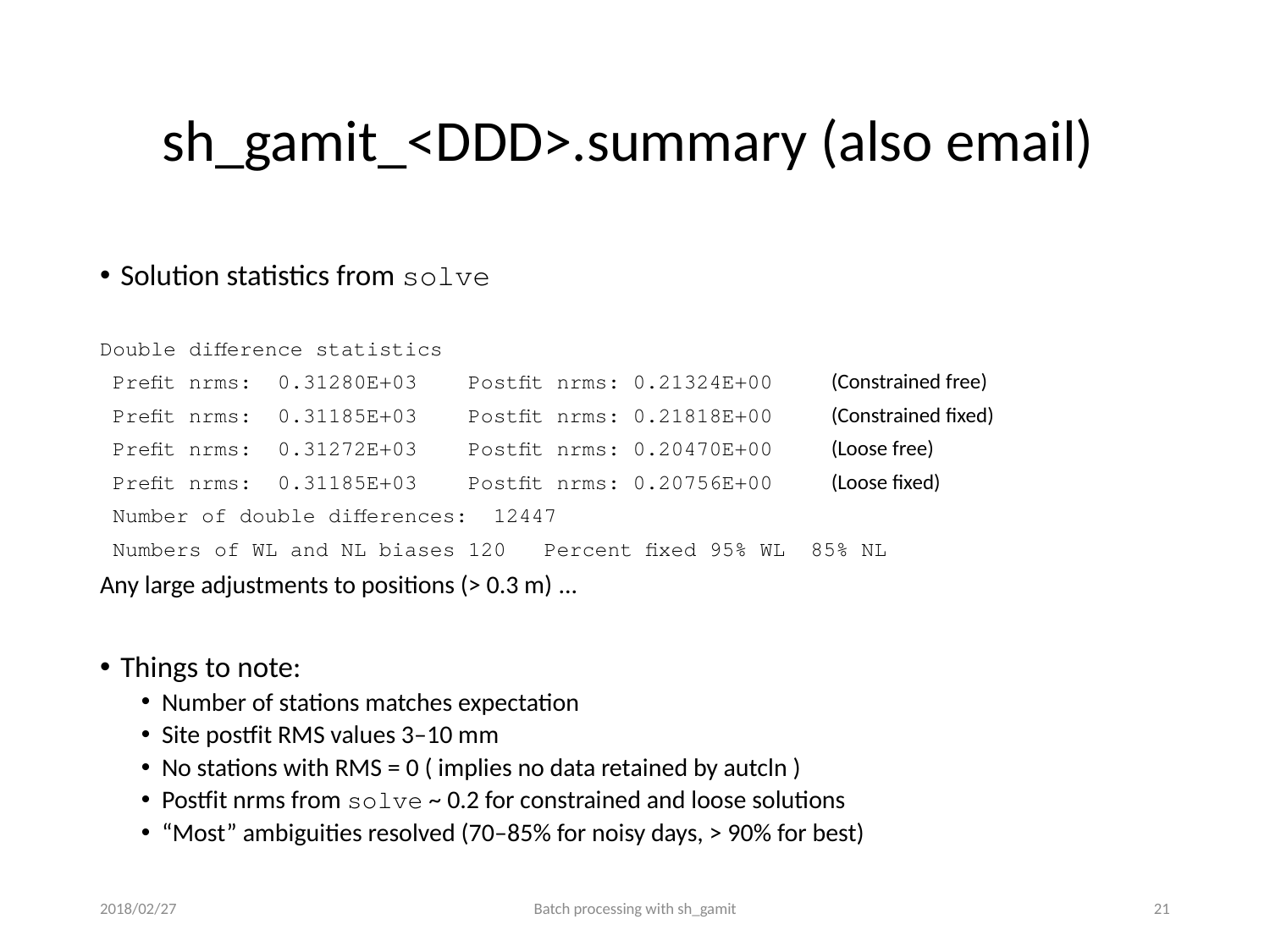

# sh_gamit_<DDD>.summary (also email)
Solution statistics from solve
Double difference statistics
 Prefit nrms:  0.31280E+03    Postfit nrms: 0.21324E+00            (Constrained free)
 Prefit nrms:  0.31185E+03    Postfit nrms: 0.21818E+00            (Constrained fixed)
 Prefit nrms:  0.31272E+03    Postfit nrms: 0.20470E+00            (Loose free)
 Prefit nrms:  0.31185E+03    Postfit nrms: 0.20756E+00            (Loose fixed)
 Number of double differences:  12447
 Numbers of WL and NL biases 120   Percent fixed 95% WL  85% NL
Any large adjustments to positions (> 0.3 m) ...

Things to note:
Number of stations matches expectation
Site postfit RMS values 3–10 mm
No stations with RMS = 0 ( implies no data retained by autcln )
Postfit nrms from solve ~ 0.2 for constrained and loose solutions
“Most” ambiguities resolved (70–85% for noisy days, > 90% for best)

2018/02/27
Batch processing with sh_gamit
21